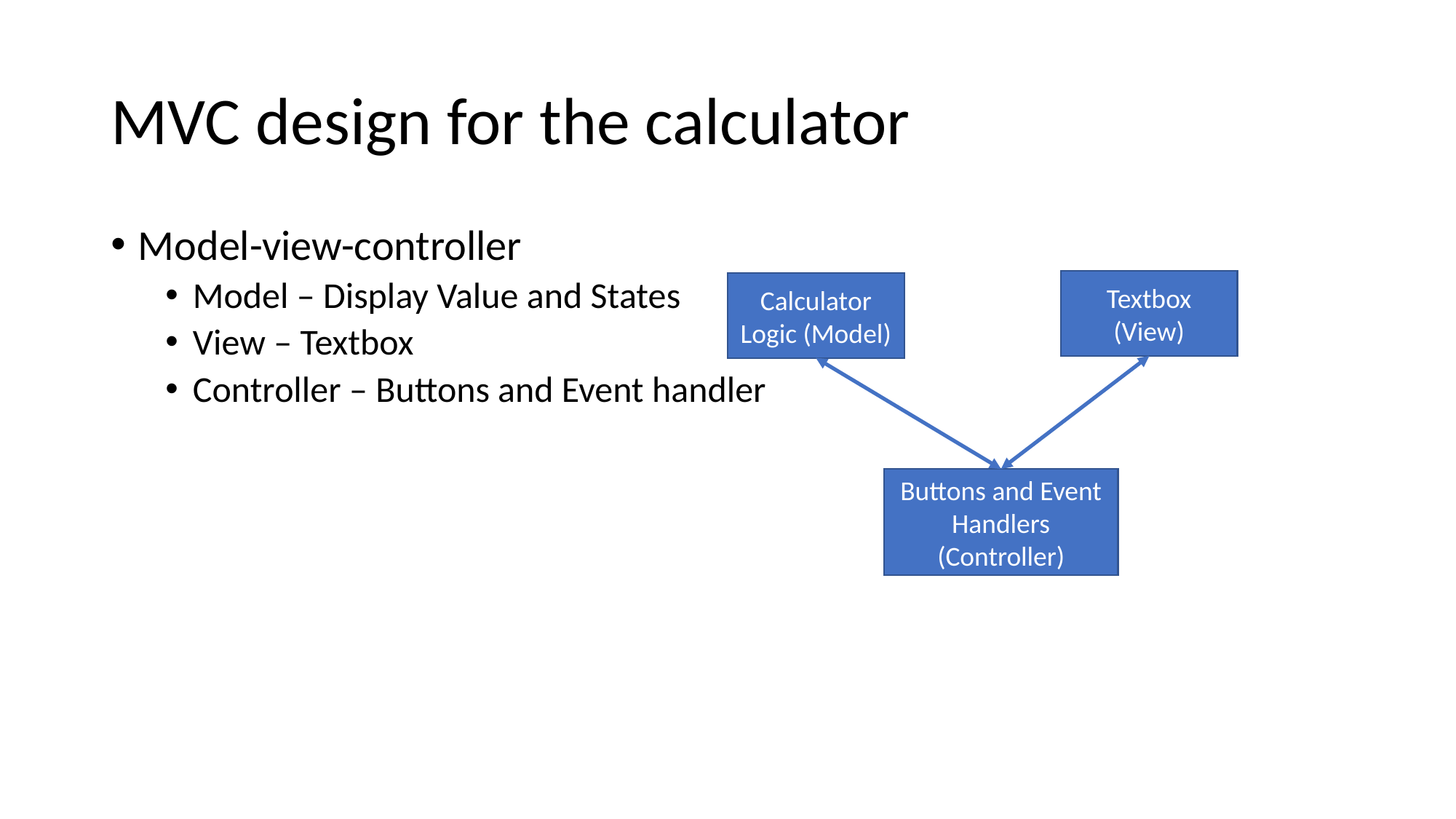

# MVC design for the calculator
Model-view-controller
Model – Display Value and States
View – Textbox
Controller – Buttons and Event handler
Textbox (View)
Calculator Logic (Model)
Buttons and Event Handlers (Controller)